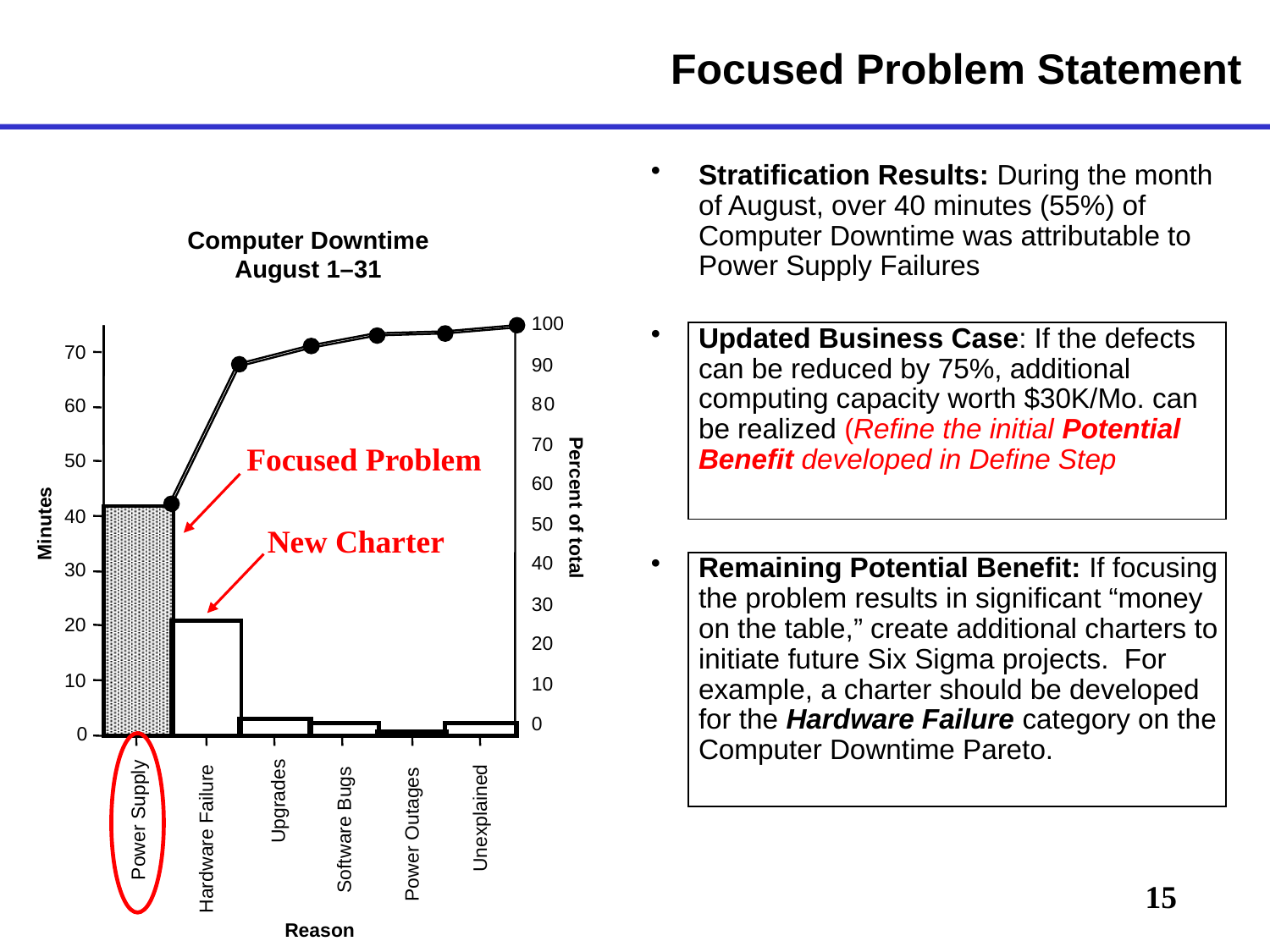

# Focused Problem Statement
Stratification Results: During the month of August, over 40 minutes (55%) of Computer Downtime was attributable to Power Supply Failures

Updated Business Case: If the defects can be reduced by 75%, additional computing capacity worth $30K/Mo. can be realized (Refine the initial Potential Benefit developed in Define Step

Remaining Potential Benefit: If focusing the problem results in significant “money on the table,” create additional charters to initiate future Six Sigma projects.  For example, a charter should be developed for the Hardware Failure category on the Computer Downtime Pareto.
Computer Downtime
August 1–31
100

70

90

8
0
60

70
Focused Problem
50

60

Percent of total
40

Minutes
50
New Charter

40

30

30
20

20
10
10

0

0

Upgrades
Unexplained
Power Supply
Software Bugs
Power Outages
Hardware Failure
Reason